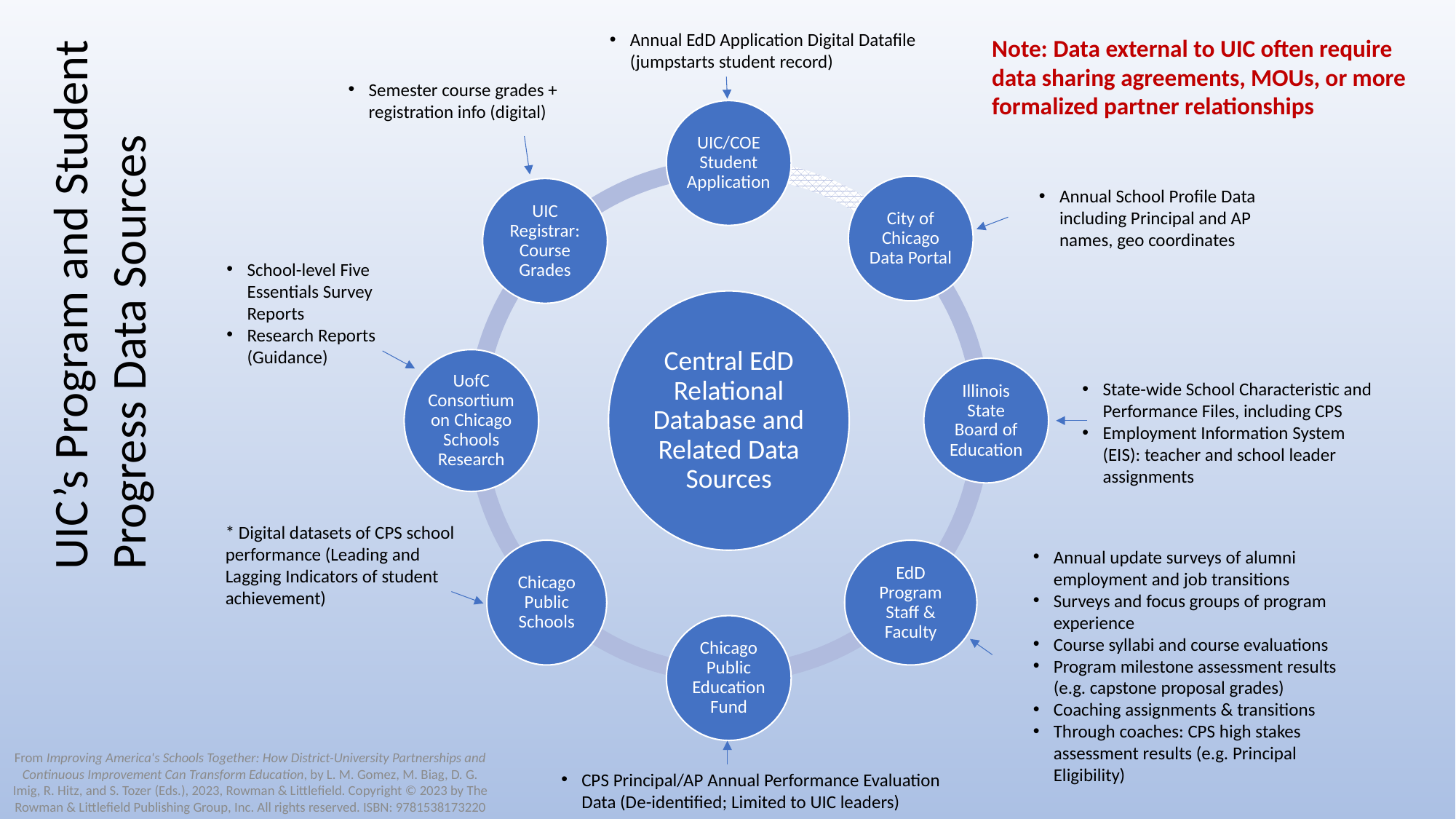

Annual EdD Application Digital Datafile (jumpstarts student record)
Note: Data external to UIC often require data sharing agreements, MOUs, or more formalized partner relationships
Semester course grades + registration info (digital)
Central EdD Relational Database and Related Data Sources
UIC/COE Student Application
City of Chicago Data Portal
Illinois State Board of Education
EdD Program Staff & Faculty
Chicago Public Education Fund
Chicago Public Schools
UofC Consortium on Chicago Schools Research
UIC Registrar: Course Grades
Annual School Profile Data including Principal and AP names, geo coordinates

UIC’s Program and Student Progress Data Sources
School-level Five Essentials Survey Reports
Research Reports (Guidance)
State-wide School Characteristic and Performance Files, including CPS
Employment Information System (EIS): teacher and school leader assignments

* Digital datasets of CPS school performance (Leading and Lagging Indicators of student achievement)
Annual update surveys of alumni employment and job transitions
Surveys and focus groups of program experience
Course syllabi and course evaluations
Program milestone assessment results (e.g. capstone proposal grades)
Coaching assignments & transitions
Through coaches: CPS high stakes assessment results (e.g. Principal Eligibility)
From Improving America's Schools Together: How District-University Partnerships and Continuous Improvement Can Transform Education, by L. M. Gomez, M. Biag, D. G. Imig, R. Hitz, and S. Tozer (Eds.), 2023, Rowman & Littlefield. Copyright © 2023 by The Rowman & Littlefield Publishing Group, Inc. All rights reserved. ISBN: 9781538173220
CPS Principal/AP Annual Performance Evaluation Data (De-identified; Limited to UIC leaders)